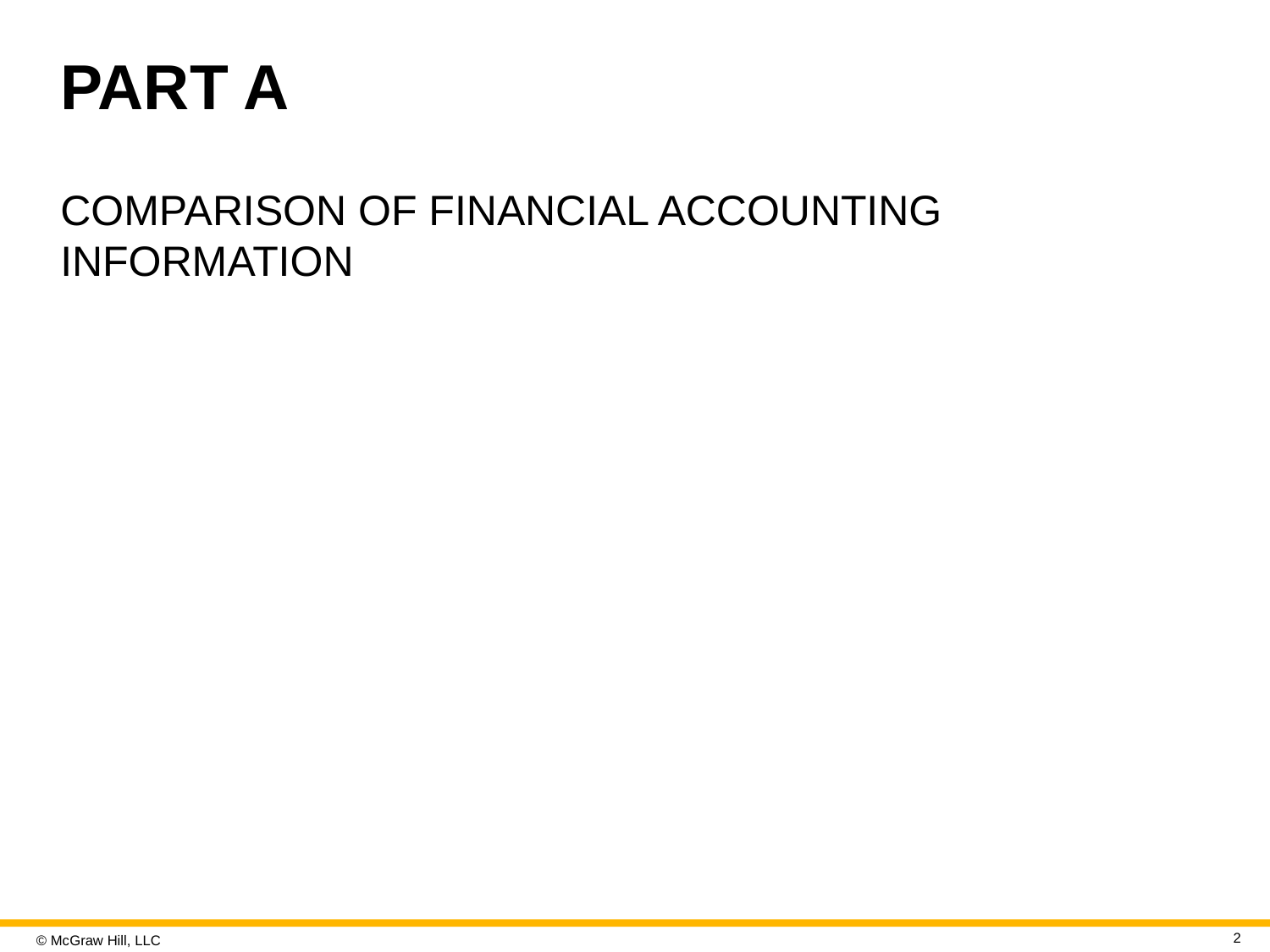

# PART A
COMPARISON OF FINANCIAL ACCOUNTING INFORMATION
2